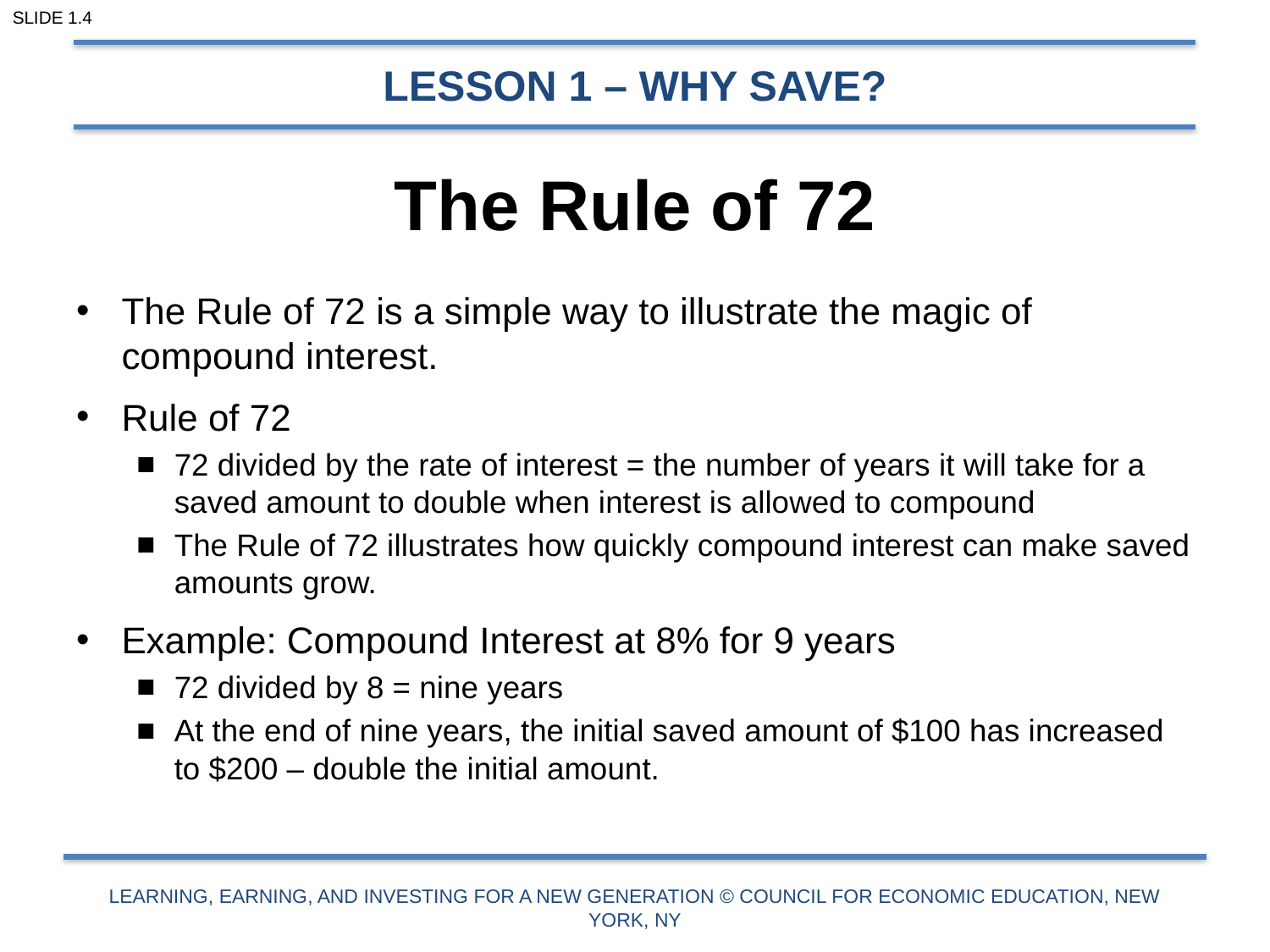

Slide 1.4
Lesson 1 – Why Save?
# The Rule of 72
The Rule of 72 is a simple way to illustrate the magic of compound interest.
Rule of 72
72 divided by the rate of interest = the number of years it will take for a saved amount to double when interest is allowed to compound
The Rule of 72 illustrates how quickly compound interest can make saved amounts grow.
Example: Compound Interest at 8% for 9 years
72 divided by 8 = nine years
At the end of nine years, the initial saved amount of $100 has increased to $200 – double the initial amount.